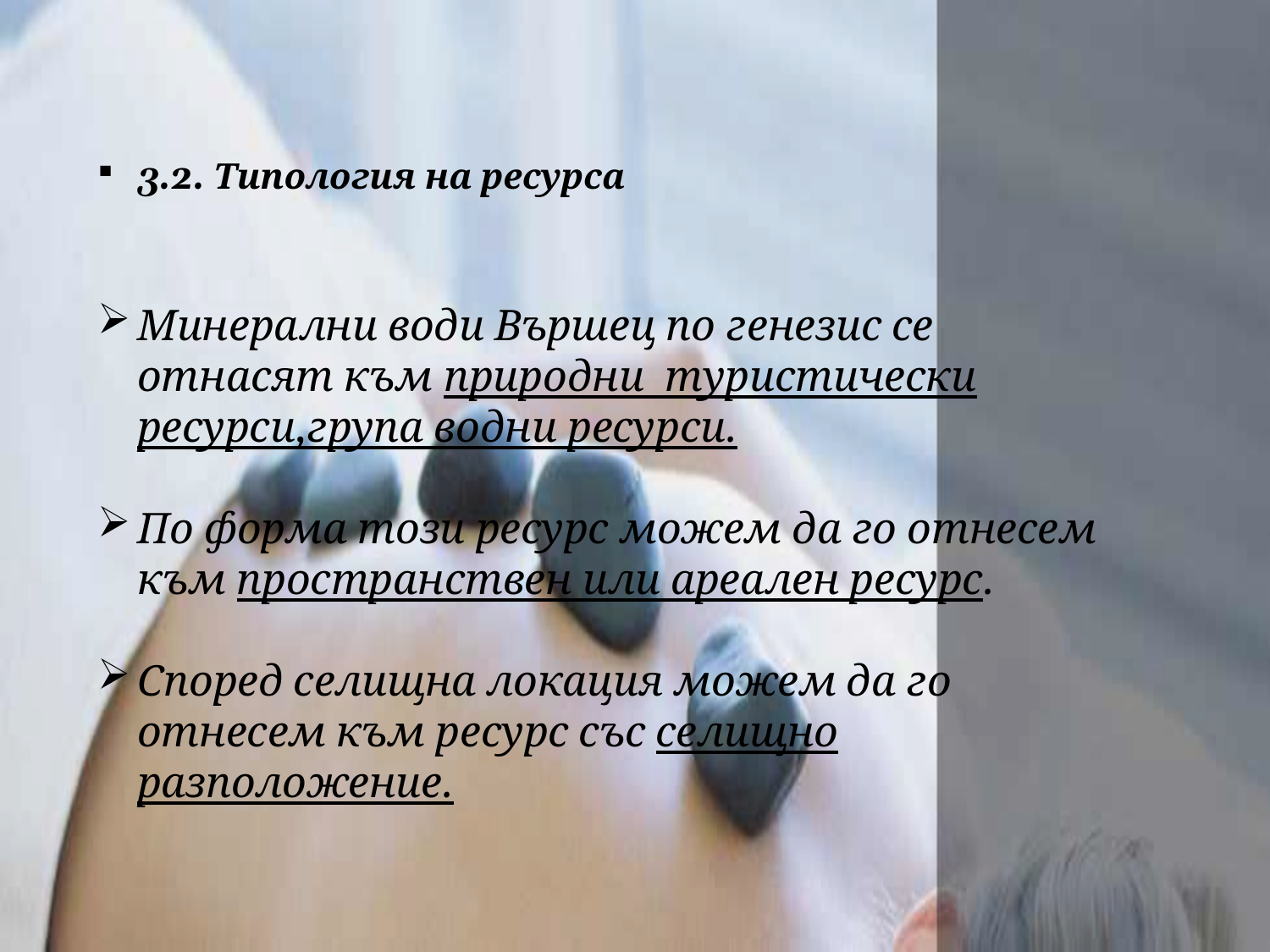

3.2. Типология на ресурса
Минерални води Вършец по генезис се отнасят към природни  туристически ресурси,група водни ресурси.
По форма този ресурс можем да го отнесем към пространствен или ареален ресурс.
Според селищна локация можем да го отнесем към ресурс със селищно разположение.